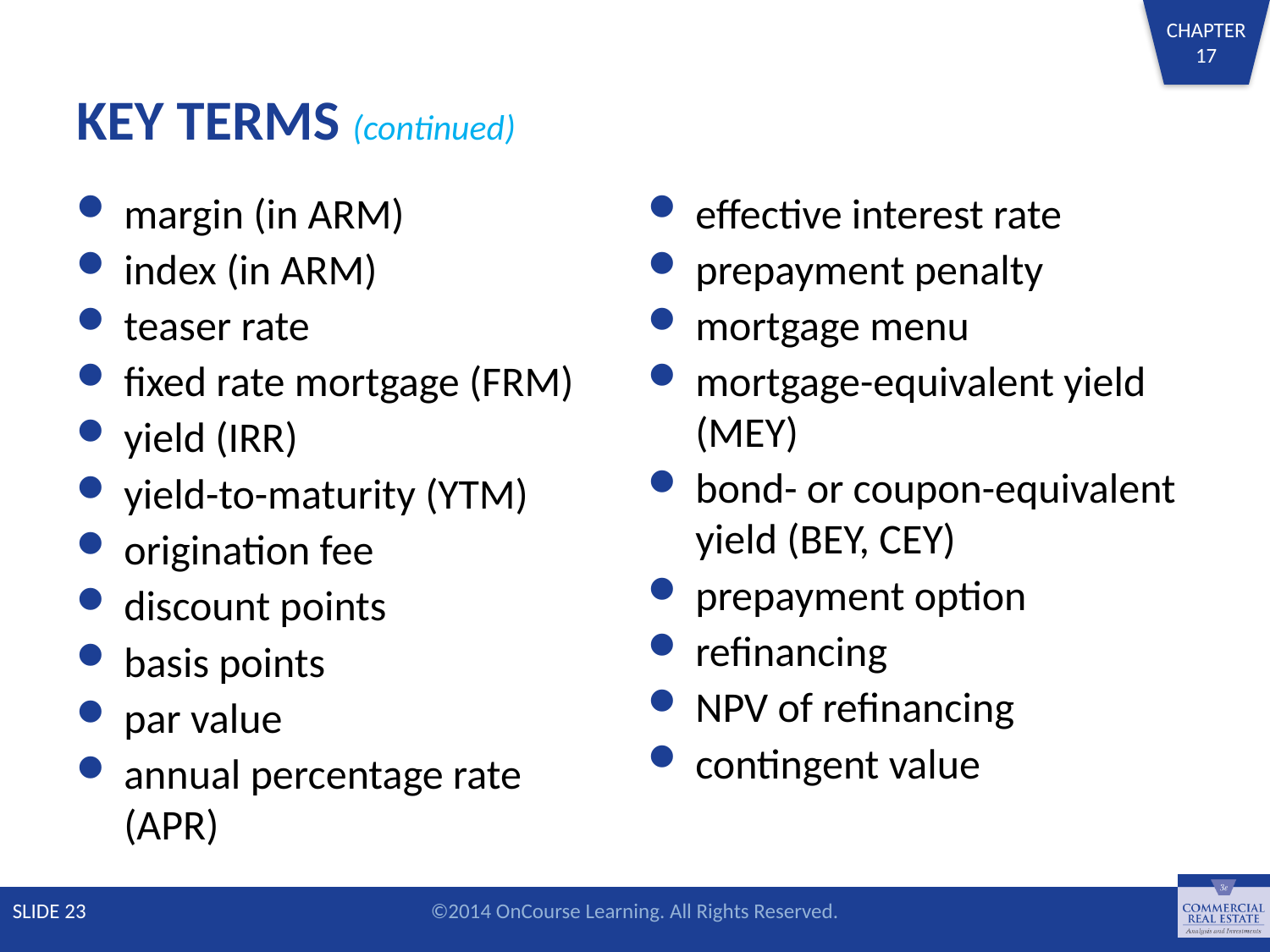

# KEY TERMS (continued)
margin (in ARM)
index (in ARM)
teaser rate
fixed rate mortgage (FRM)
yield (IRR)
yield-to-maturity (YTM)
origination fee
discount points
basis points
par value
annual percentage rate (APR)
effective interest rate
prepayment penalty
mortgage menu
mortgage-equivalent yield (MEY)
bond- or coupon-equivalent yield (BEY, CEY)
prepayment option
refinancing
NPV of refinancing
contingent value
SLIDE 23